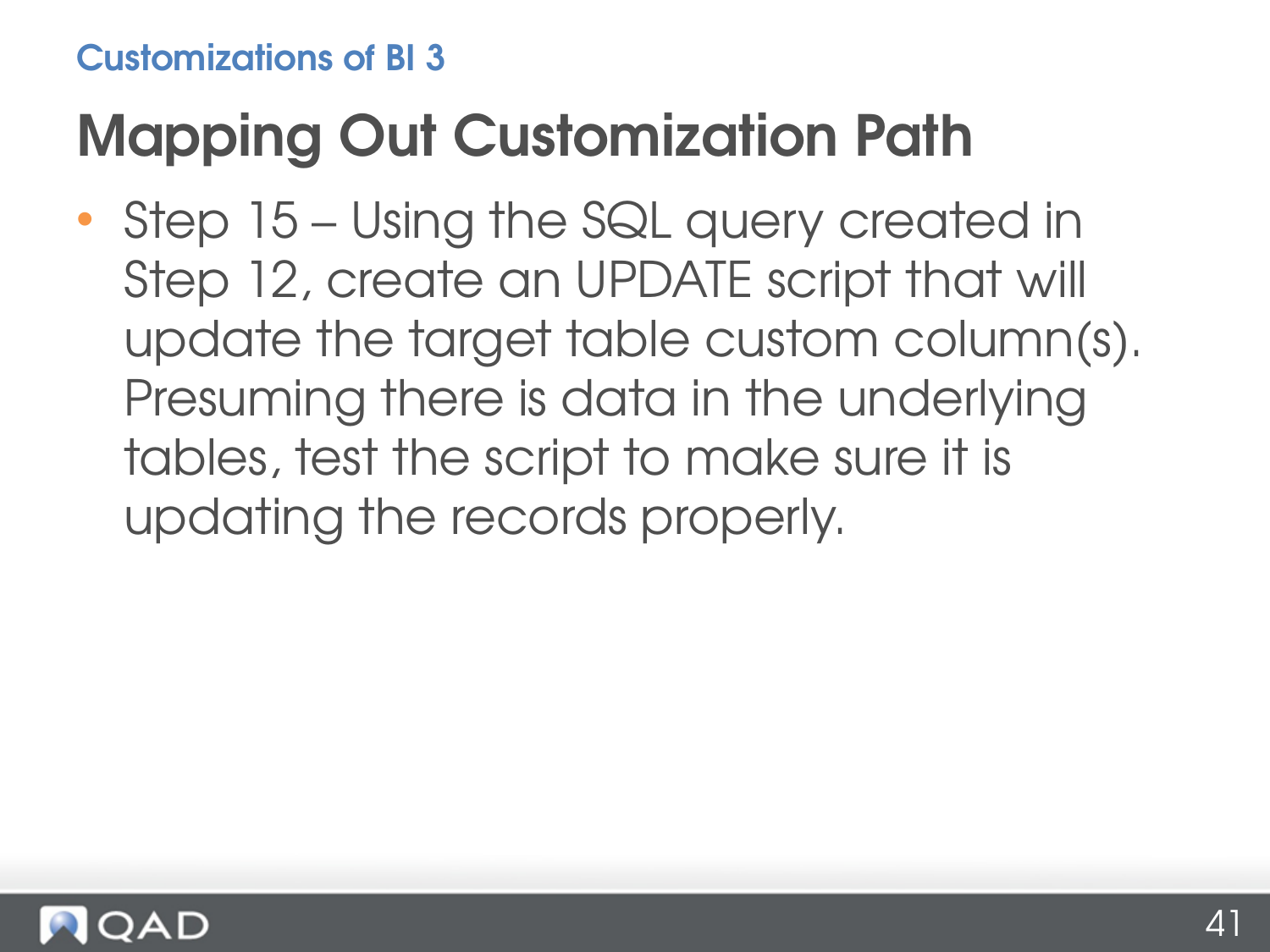

Customizations of BI 3
# Mapping Out Customization Path
Step 15 – Using the SQL query created in Step 12, create an UPDATE script that will update the target table custom column(s). Presuming there is data in the underlying tables, test the script to make sure it is updating the records properly.

41